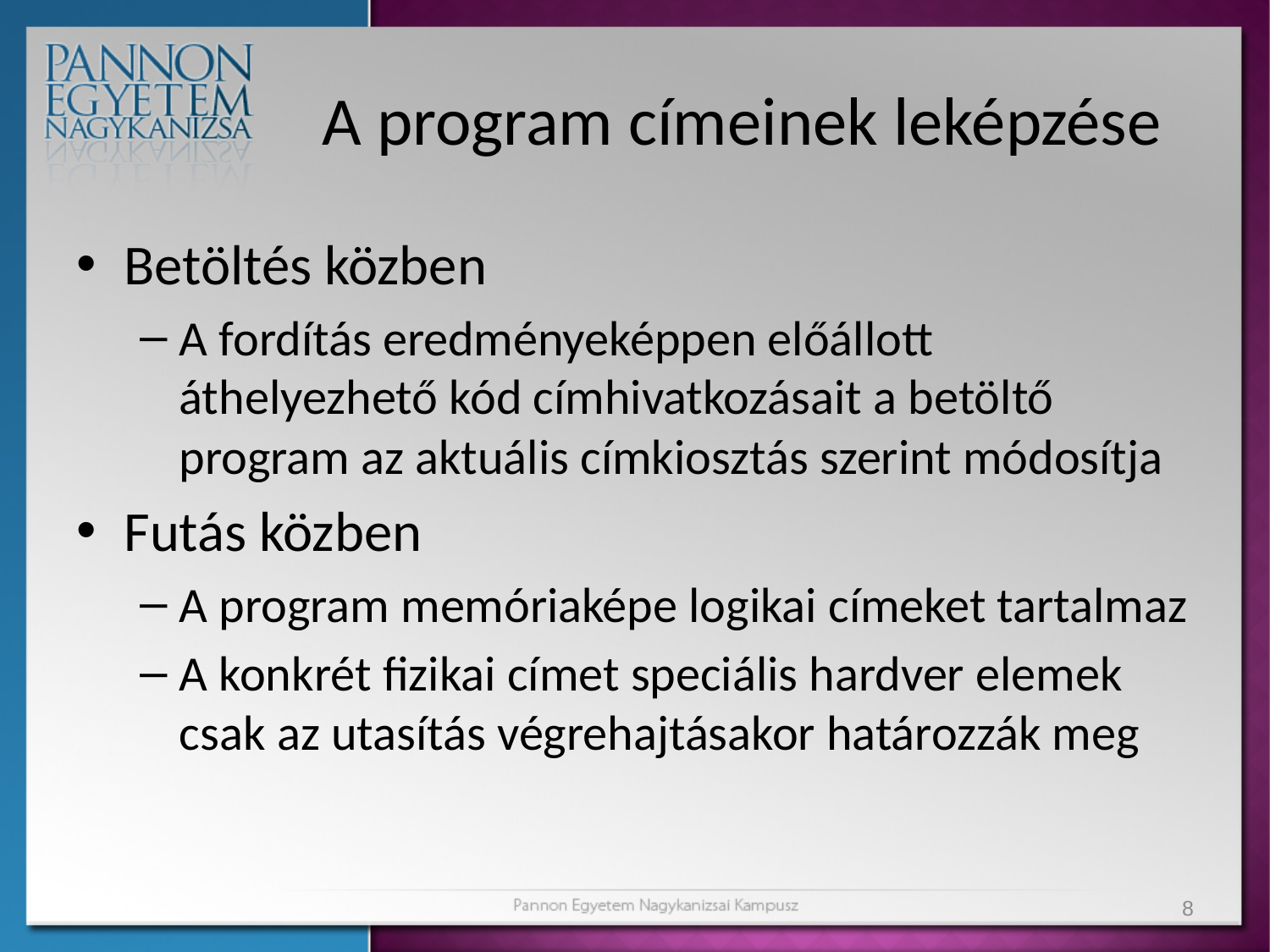

# A program címeinek leképzése
Betöltés közben
A fordítás eredményeképpen előállott áthelyezhető kód címhivatkozásait a betöltő program az aktuális címkiosztás szerint módosítja
Futás közben
A program memóriaképe logikai címeket tartalmaz
A konkrét fizikai címet speciális hardver elemek csak az utasítás végrehajtásakor határozzák meg
8